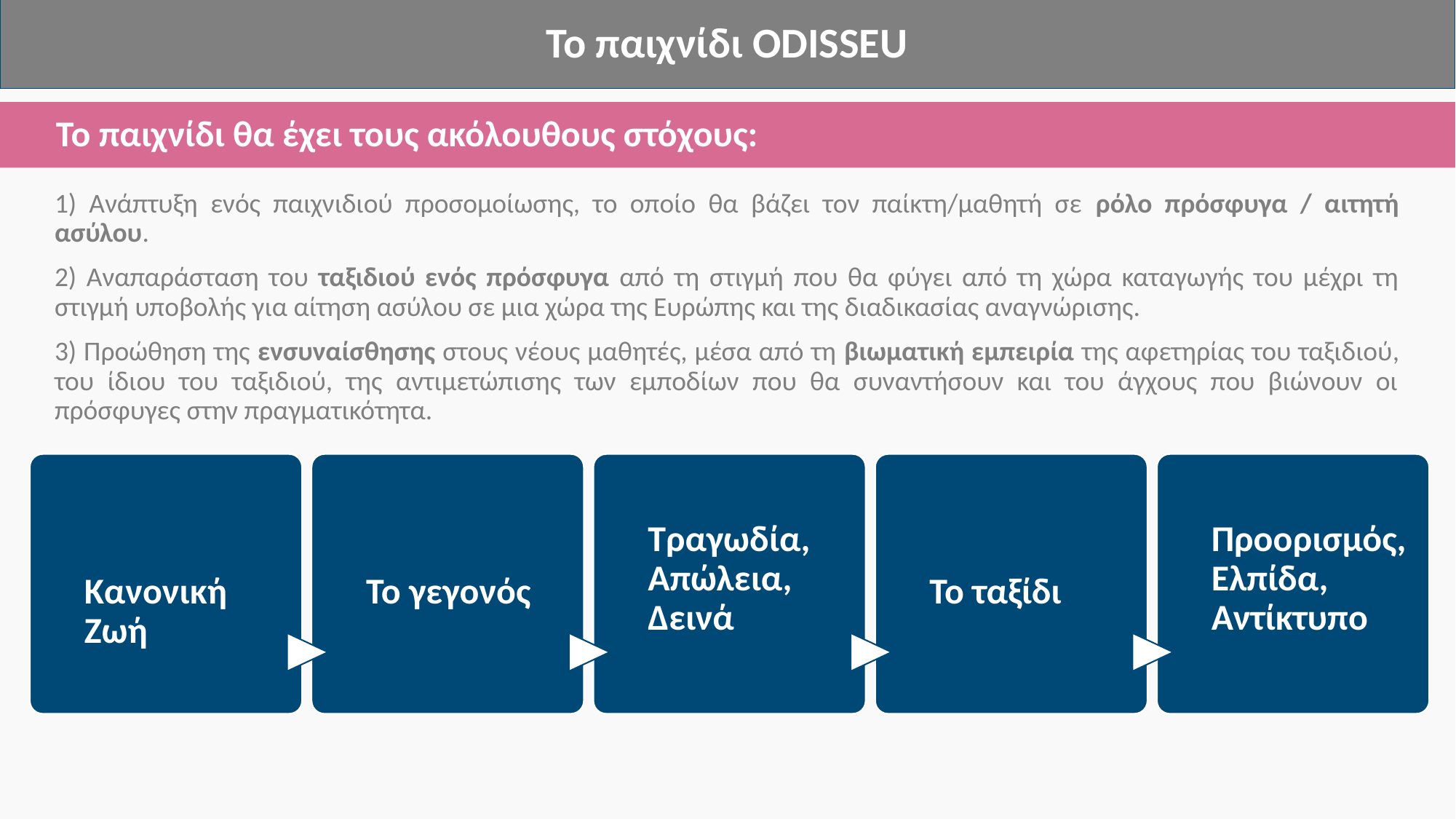

# Το παιχνίδι ODISSEU
Το παιχνίδι θα έχει τους ακόλουθους στόχους:
1) Ανάπτυξη ενός παιχνιδιού προσομοίωσης, το οποίο θα βάζει τον παίκτη/μαθητή σε ρόλο πρόσφυγα / αιτητή ασύλου.
2) Αναπαράσταση του ταξιδιού ενός πρόσφυγα από τη στιγμή που θα φύγει από τη χώρα καταγωγής του μέχρι τη στιγμή υποβολής για αίτηση ασύλου σε μια χώρα της Ευρώπης και της διαδικασίας αναγνώρισης.
3) Προώθηση της ενσυναίσθησης στους νέους μαθητές, μέσα από τη βιωματική εμπειρία της αφετηρίας του ταξιδιού, του ίδιου του ταξιδιού, της αντιμετώπισης των εμποδίων που θα συναντήσουν και του άγχους που βιώνουν οι πρόσφυγες στην πραγματικότητα.

Κανονική Ζωή

Το γεγονός

Τραγωδία, Απώλεια, Δεινά

Το ταξίδι

Προορισμός, Ελπίδα, Αντίκτυπο